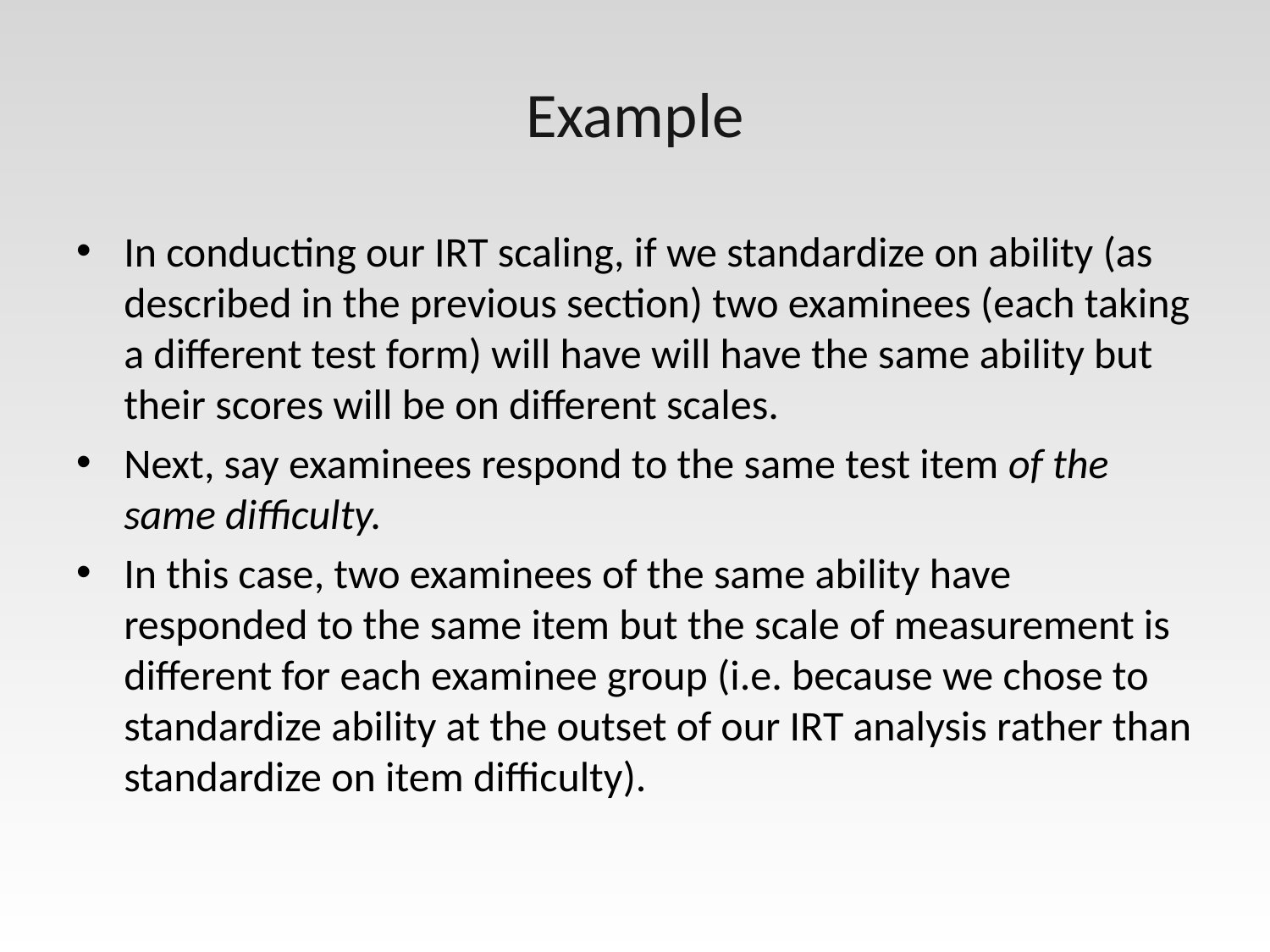

# Example

In conducting our IRT scaling, if we standardize on ability (as described in the previous section) two examinees (each taking a different test form) will have will have the same ability but their scores will be on different scales.
Next, say examinees respond to the same test item of the same difficulty.
In this case, two examinees of the same ability have responded to the same item but the scale of measurement is different for each examinee group (i.e. because we chose to standardize ability at the outset of our IRT analysis rather than standardize on item difficulty).